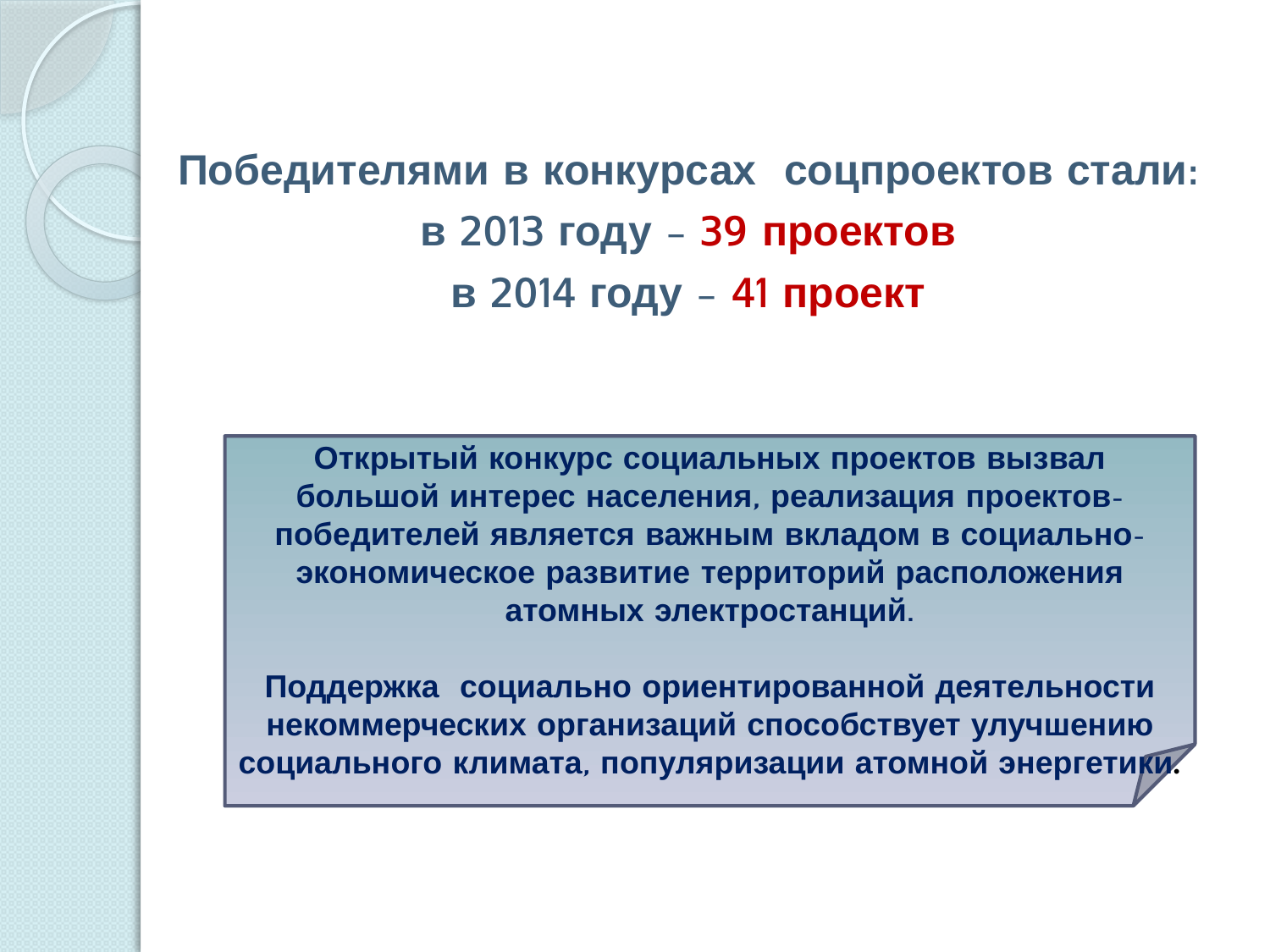

Победителями в конкурсах  соцпроектов стали:
в 2013 году – 39 проектов
в 2014 году – 41 проект

Открытый конкурс социальных проектов вызвал большой интерес населения, реализация проектов-победителей является важным вкладом в социально-экономическое развитие территорий расположения атомных электростанций.

Поддержка  социально ориентированной деятельности некоммерческих организаций способствует улучшению социального климата, популяризации атомной энергетики.